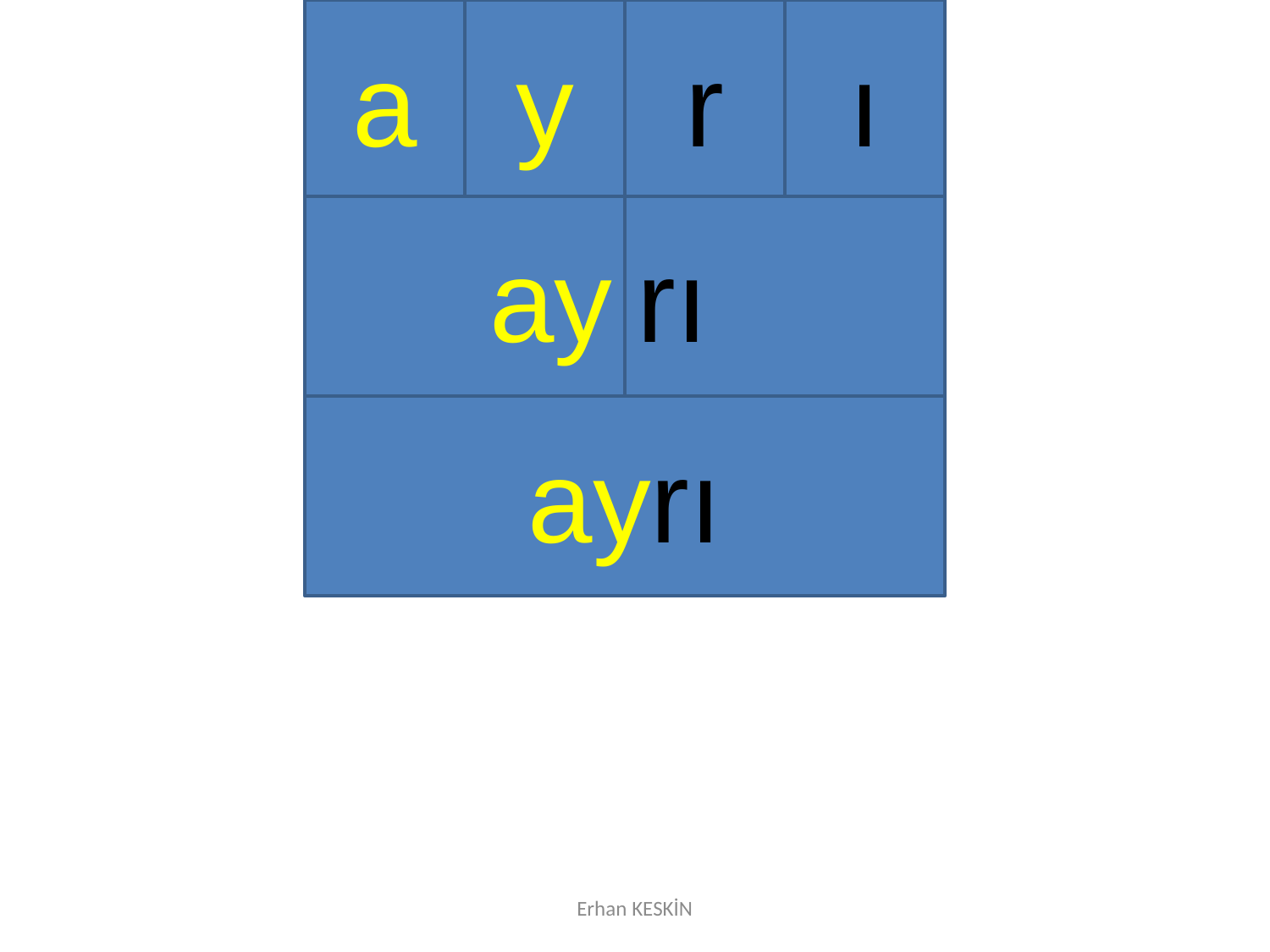

a
y
r
ı
ay
rı
ayrı
Erhan KESKİN